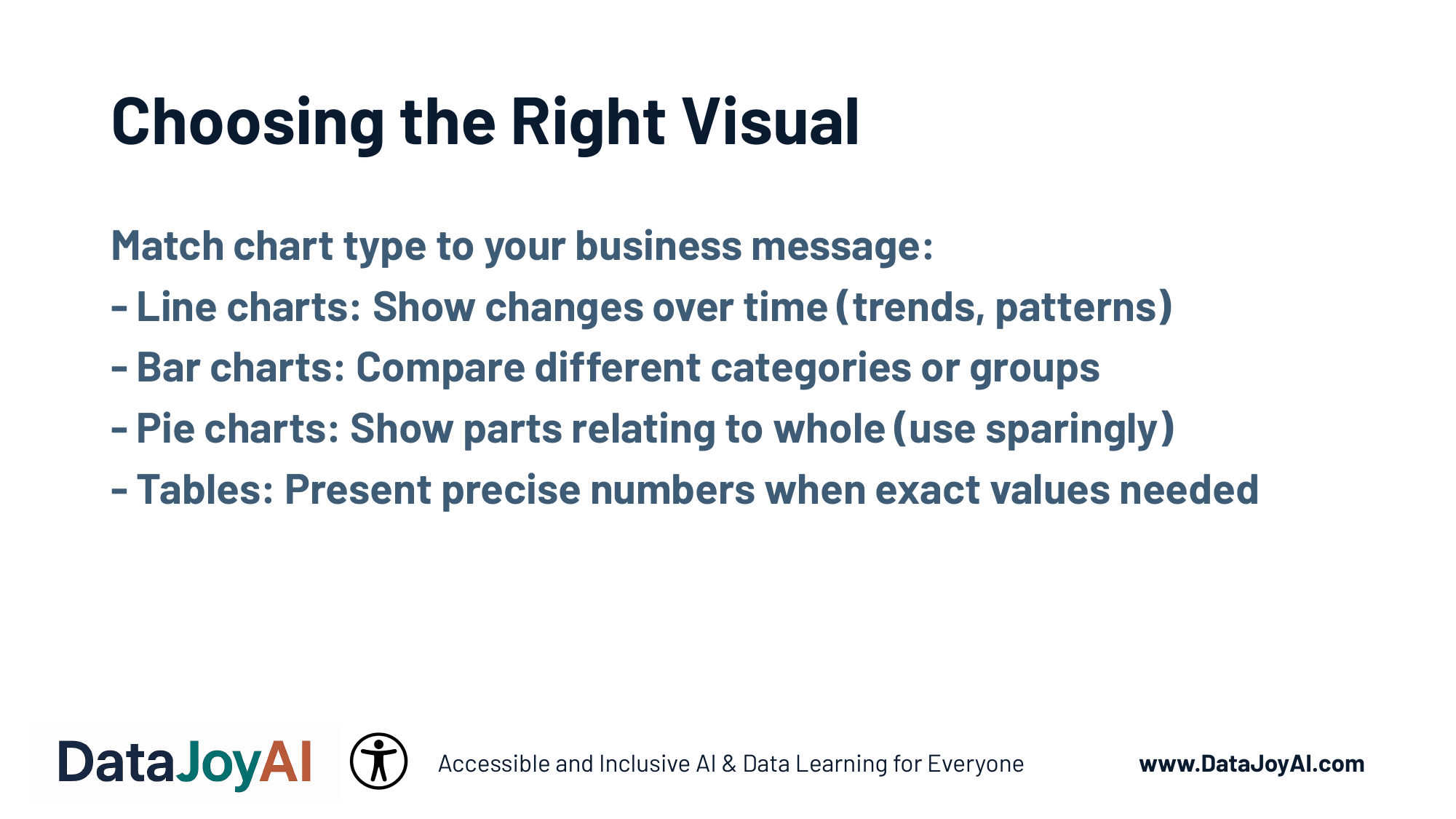

# Choosing the Right Visual
Match chart type to your business message:
- Line charts: Show changes over time (trends, patterns)
- Bar charts: Compare different categories or groups
- Pie charts: Show parts relating to whole (use sparingly)
- Tables: Present precise numbers when exact values needed